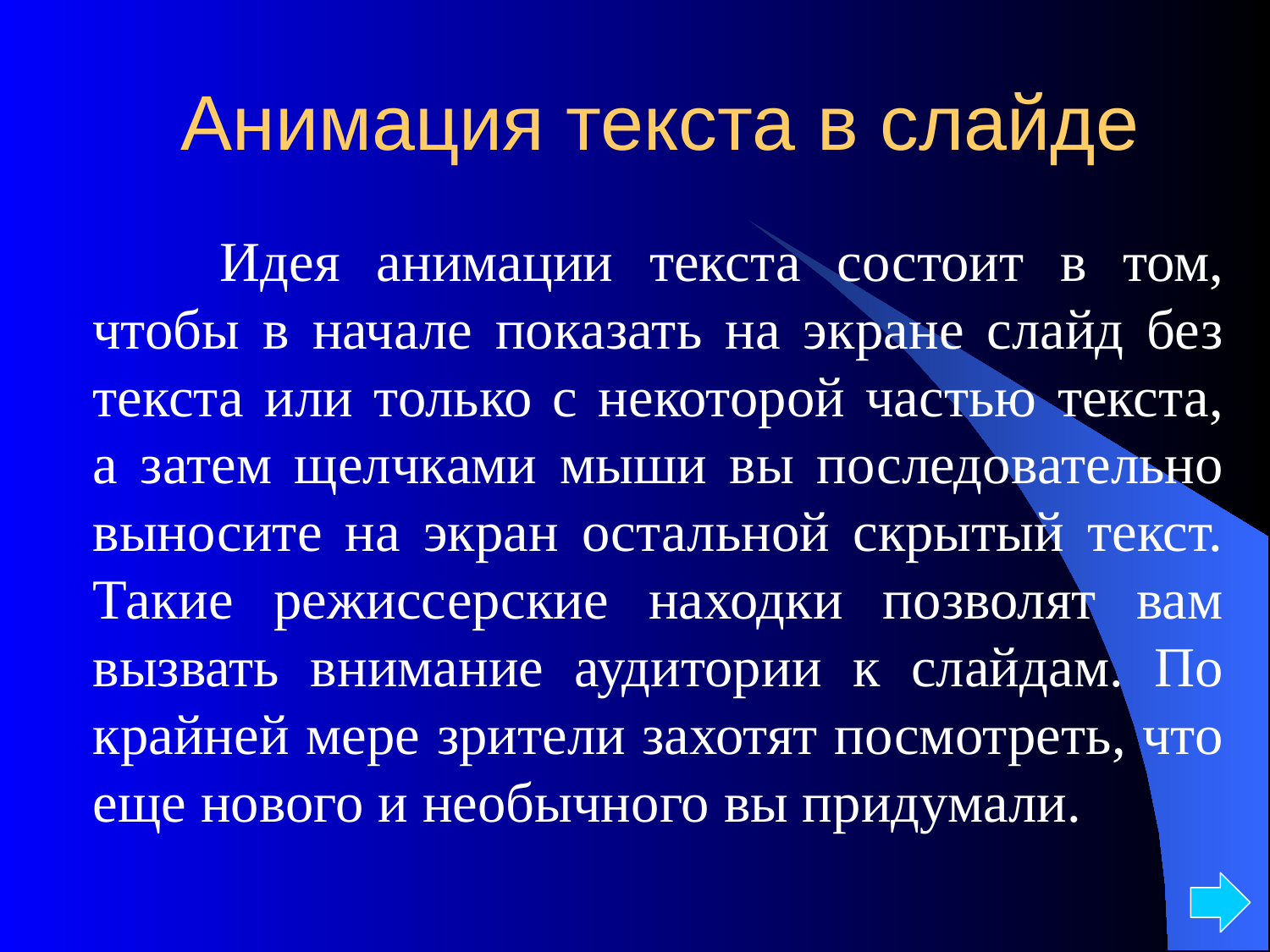

# Анимация текста в слайде
		Идея анимации текста состоит в том, чтобы в начале показать на экране слайд без текста или только с некоторой частью текста, а затем щелчками мыши вы последовательно выносите на экран остальной скрытый текст. Такие режиссерские находки позволят вам вызвать внимание аудитории к слайдам. По крайней мере зрители захотят посмотреть, что еще нового и необычного вы придумали.